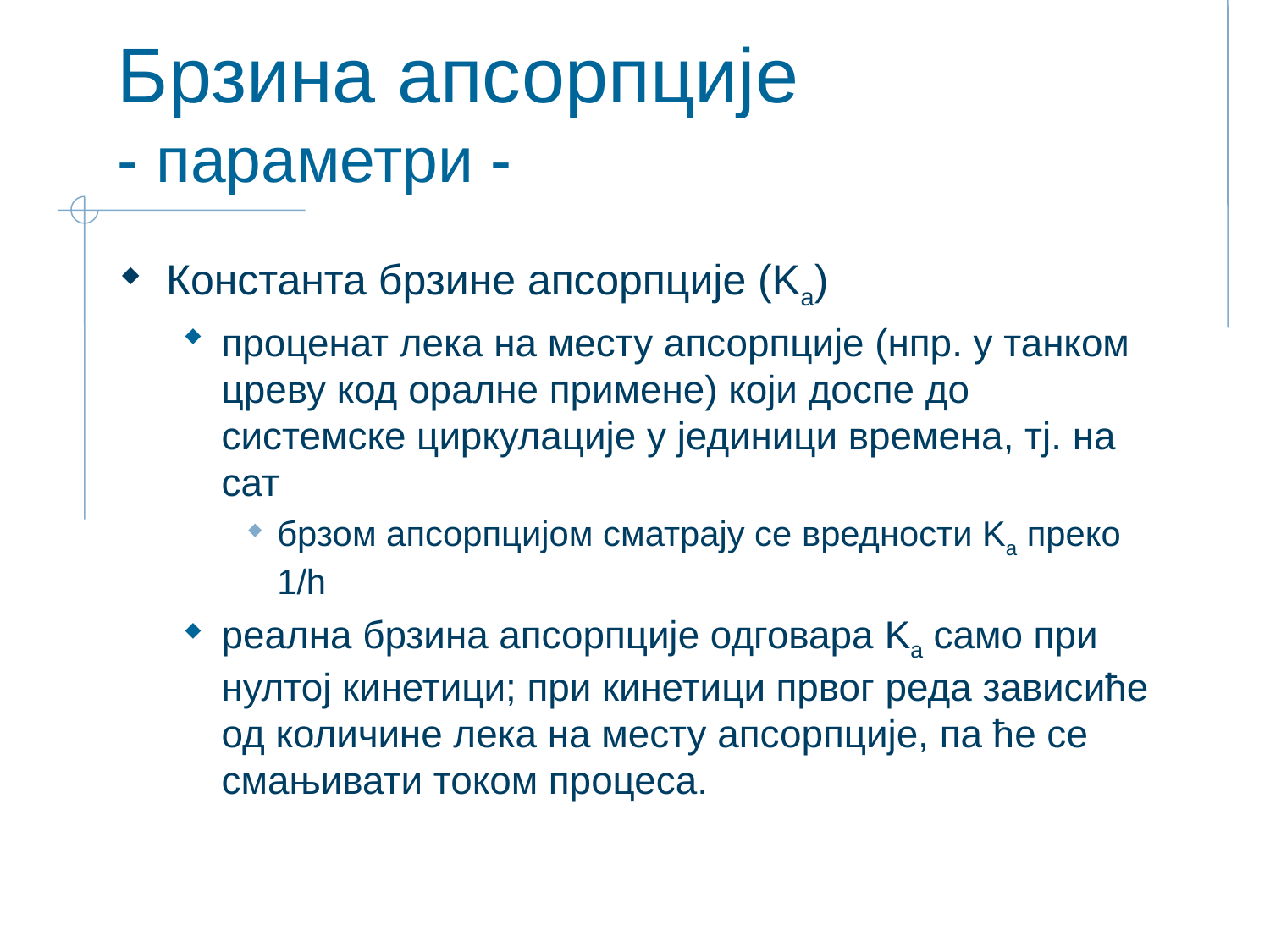

# Брзина апсорпције - параметри -
Константа брзине апсорпције (Ka)
проценат лека на месту апсорпције (нпр. у танком цреву код оралне примене) који доспе до системске циркулације у јединици времена, тј. на сат
брзом апсорпцијом сматрају се вредности Ka преко 1/h
реална брзина апсорпције одговара Ka само при нултој кинетици; при кинетици првог реда зависиће од количине лека на месту апсорпције, па ће се смањивати током процеса.